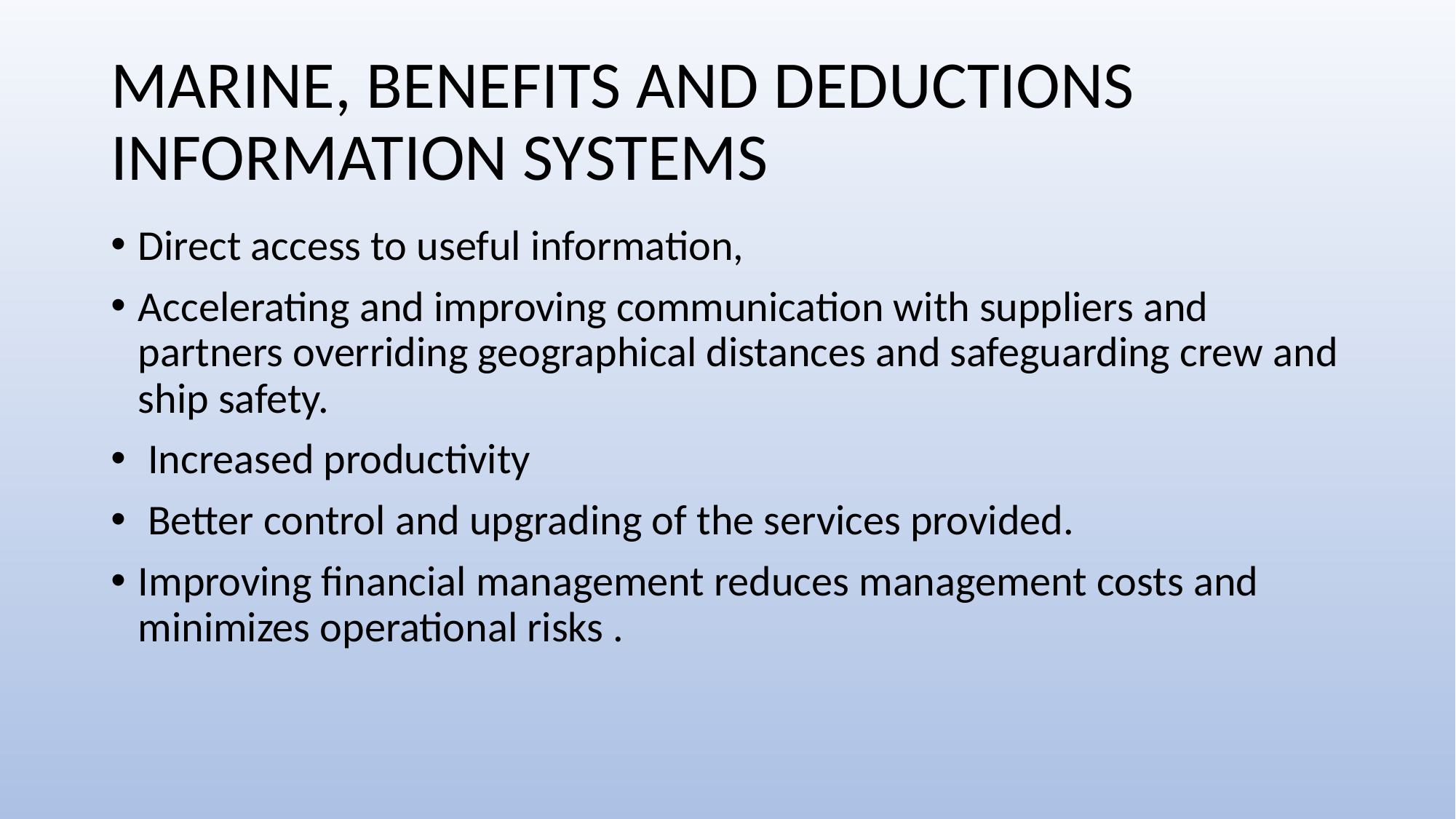

# MARINE, BENEFITS AND DEDUCTIONS INFORMATION SYSTEMS
Direct access to useful information,
Accelerating and improving communication with suppliers and partners overriding geographical distances and safeguarding crew and ship safety.
 Increased productivity
 Better control and upgrading of the services provided.
Improving financial management reduces management costs and minimizes operational risks .